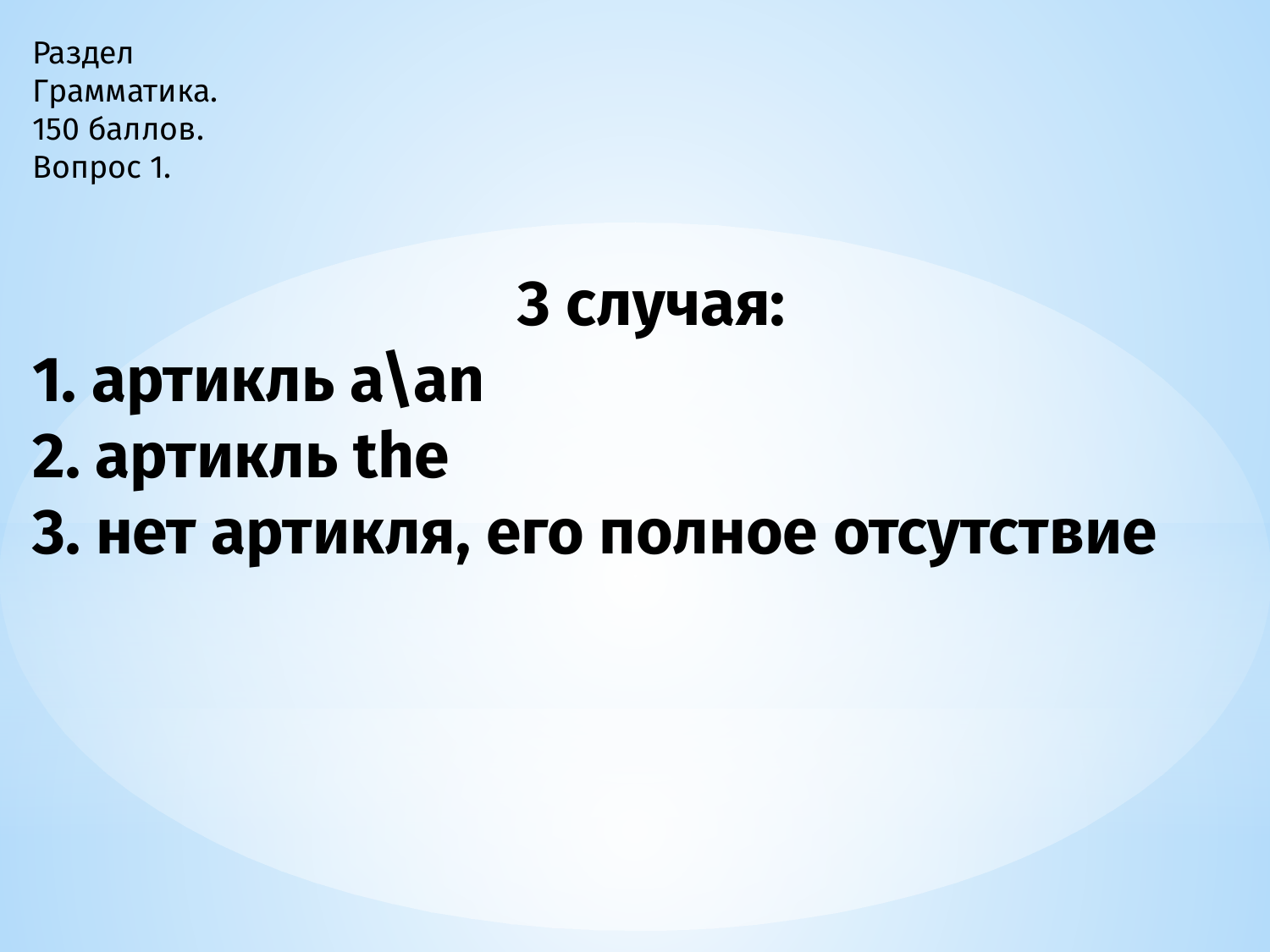

Раздел
Грамматика.
150 баллов.
Вопрос 1.
3 случая:
1. артикль a\an
2. артикль the
3. нет артикля, его полное отсутствие